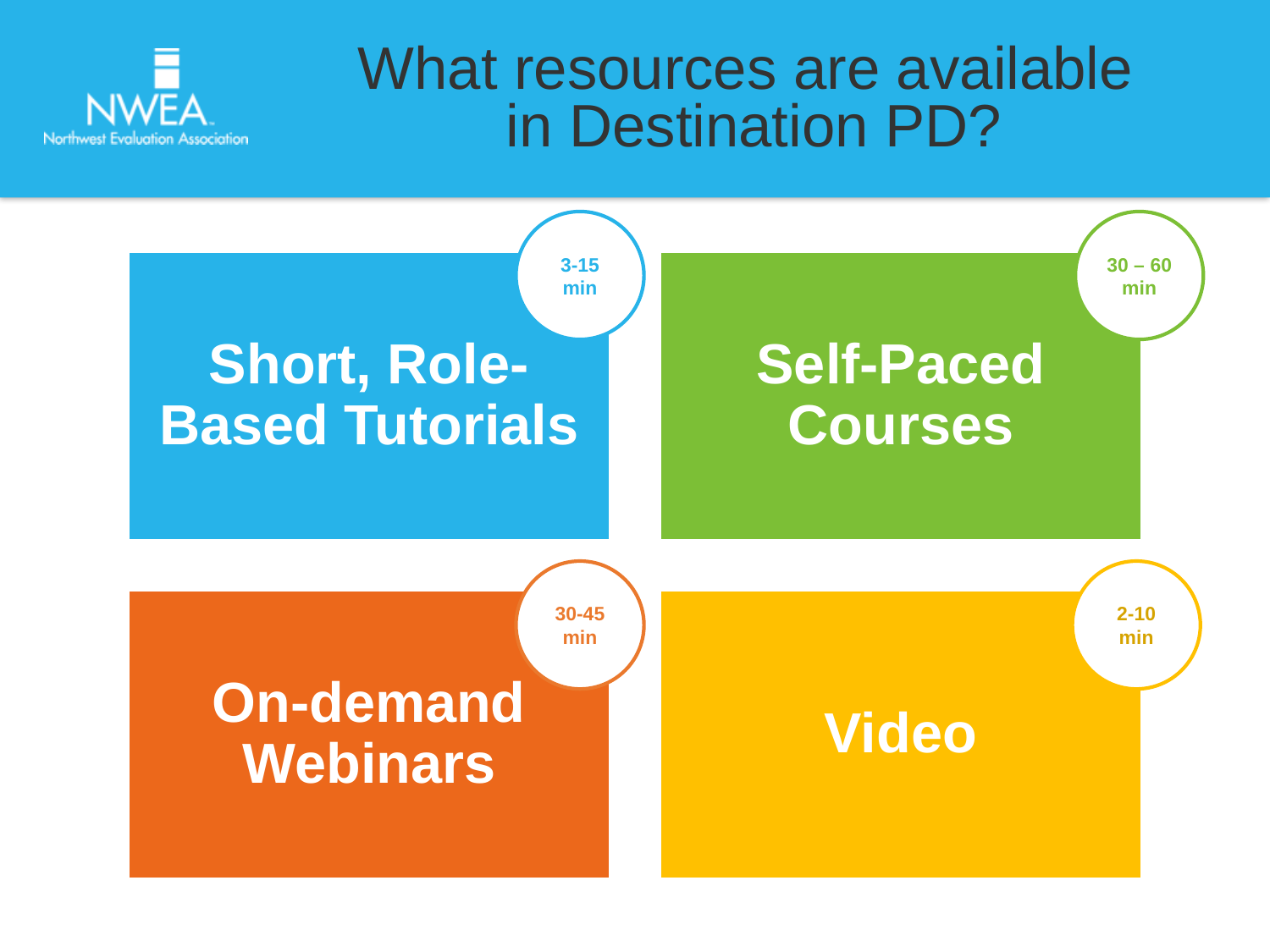

# What resources are available in Destination PD?
3-15 min
30 – 60 min
Short, Role-Based Tutorials
Self-Paced Courses
On-demand Webinars
Video
30-45 min
2-10 min